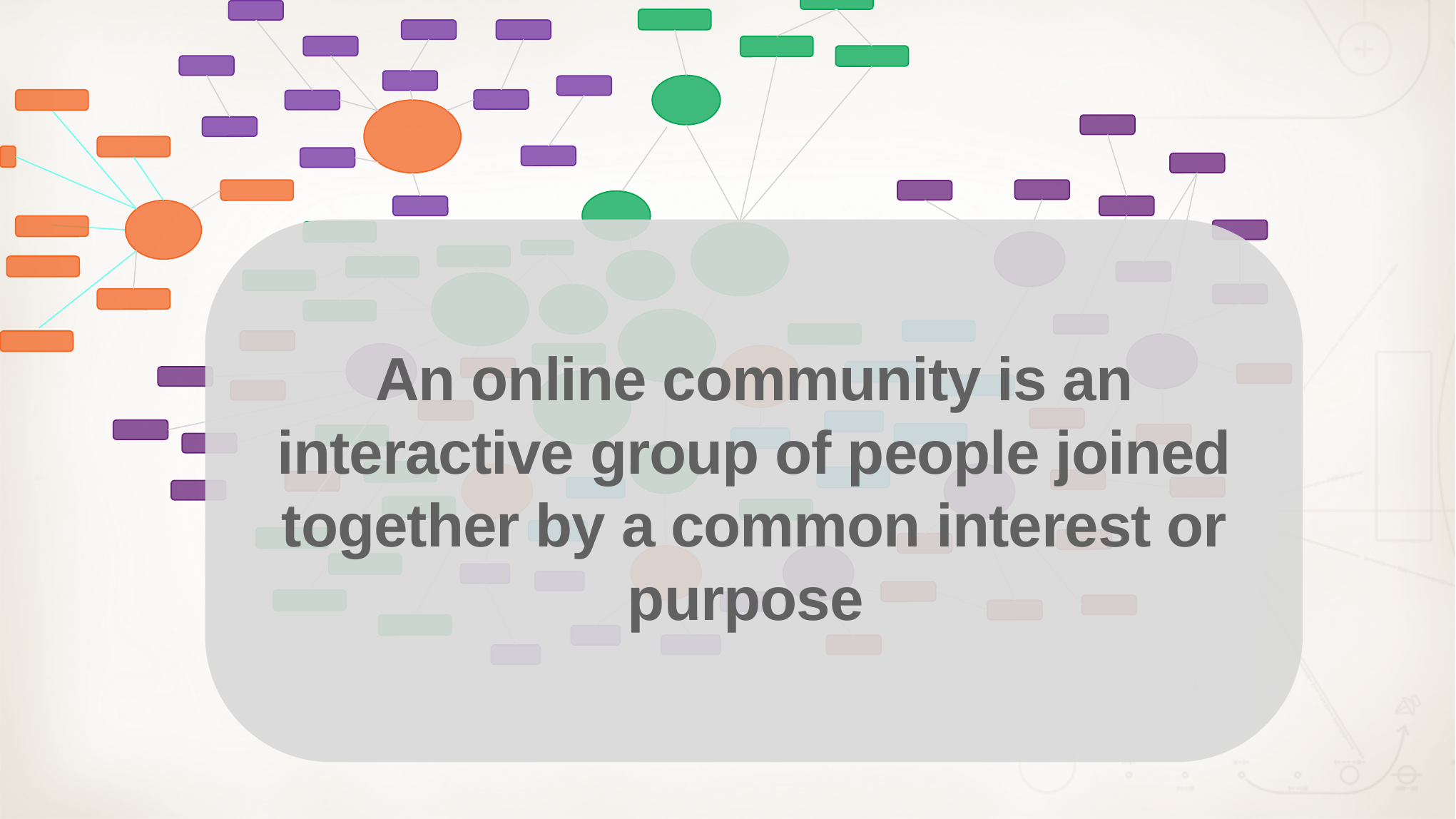

An online community is an interactive group of people joined together by a common interest or purpose